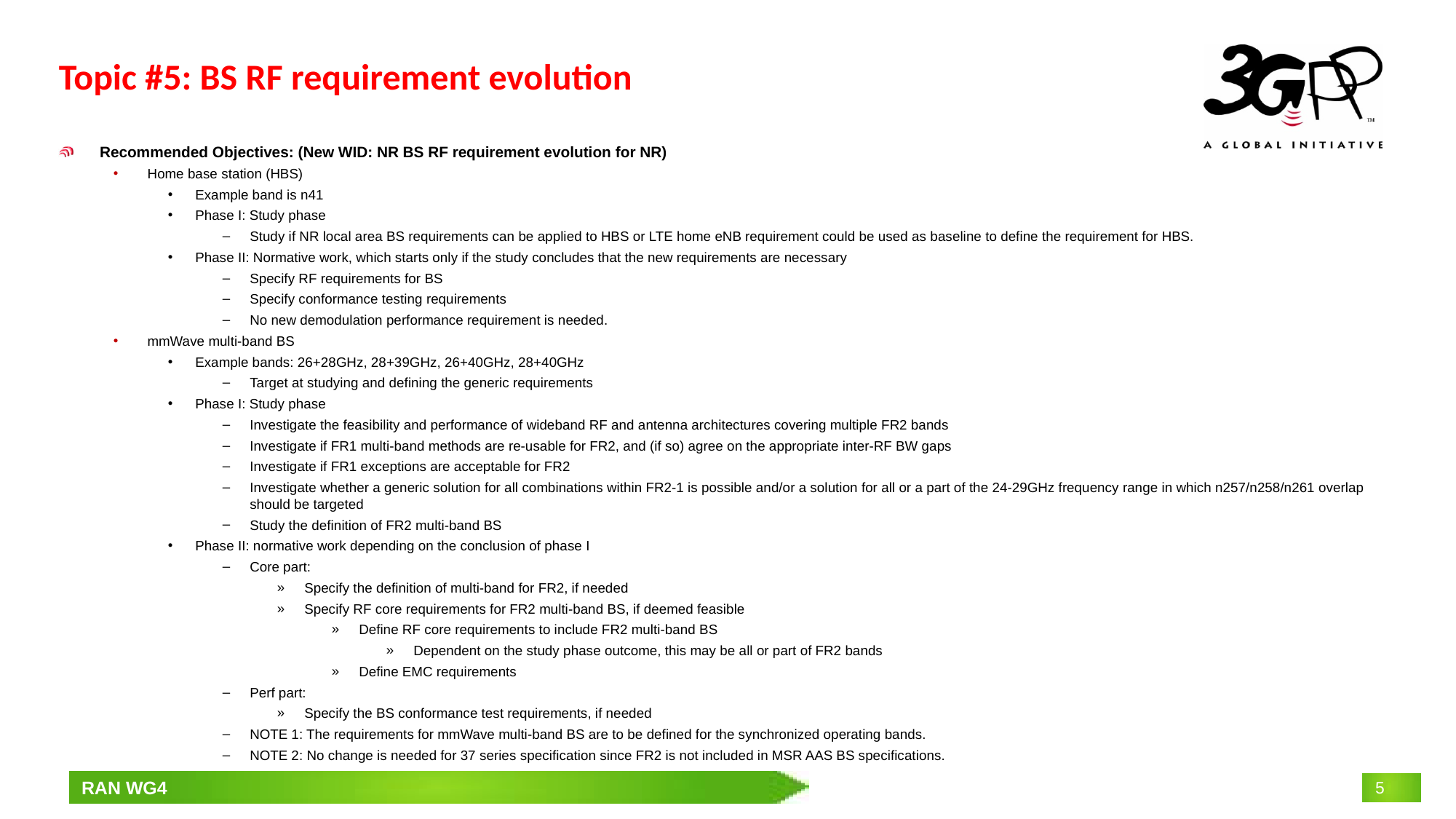

# Topic #5: BS RF requirement evolution
Recommended Objectives: (New WID: NR BS RF requirement evolution for NR)
Home base station (HBS)
Example band is n41
Phase I: Study phase
Study if NR local area BS requirements can be applied to HBS or LTE home eNB requirement could be used as baseline to define the requirement for HBS.
Phase II: Normative work, which starts only if the study concludes that the new requirements are necessary
Specify RF requirements for BS
Specify conformance testing requirements
No new demodulation performance requirement is needed.
mmWave multi-band BS
Example bands: 26+28GHz, 28+39GHz, 26+40GHz, 28+40GHz
Target at studying and defining the generic requirements
Phase I: Study phase
Investigate the feasibility and performance of wideband RF and antenna architectures covering multiple FR2 bands
Investigate if FR1 multi-band methods are re-usable for FR2, and (if so) agree on the appropriate inter-RF BW gaps
Investigate if FR1 exceptions are acceptable for FR2
Investigate whether a generic solution for all combinations within FR2-1 is possible and/or a solution for all or a part of the 24-29GHz frequency range in which n257/n258/n261 overlap should be targeted
Study the definition of FR2 multi-band BS
Phase II: normative work depending on the conclusion of phase I
Core part:
Specify the definition of multi-band for FR2, if needed
Specify RF core requirements for FR2 multi-band BS, if deemed feasible
Define RF core requirements to include FR2 multi-band BS
Dependent on the study phase outcome, this may be all or part of FR2 bands
Define EMC requirements
Perf part:
Specify the BS conformance test requirements, if needed
NOTE 1: The requirements for mmWave multi-band BS are to be defined for the synchronized operating bands.
NOTE 2: No change is needed for 37 series specification since FR2 is not included in MSR AAS BS specifications.